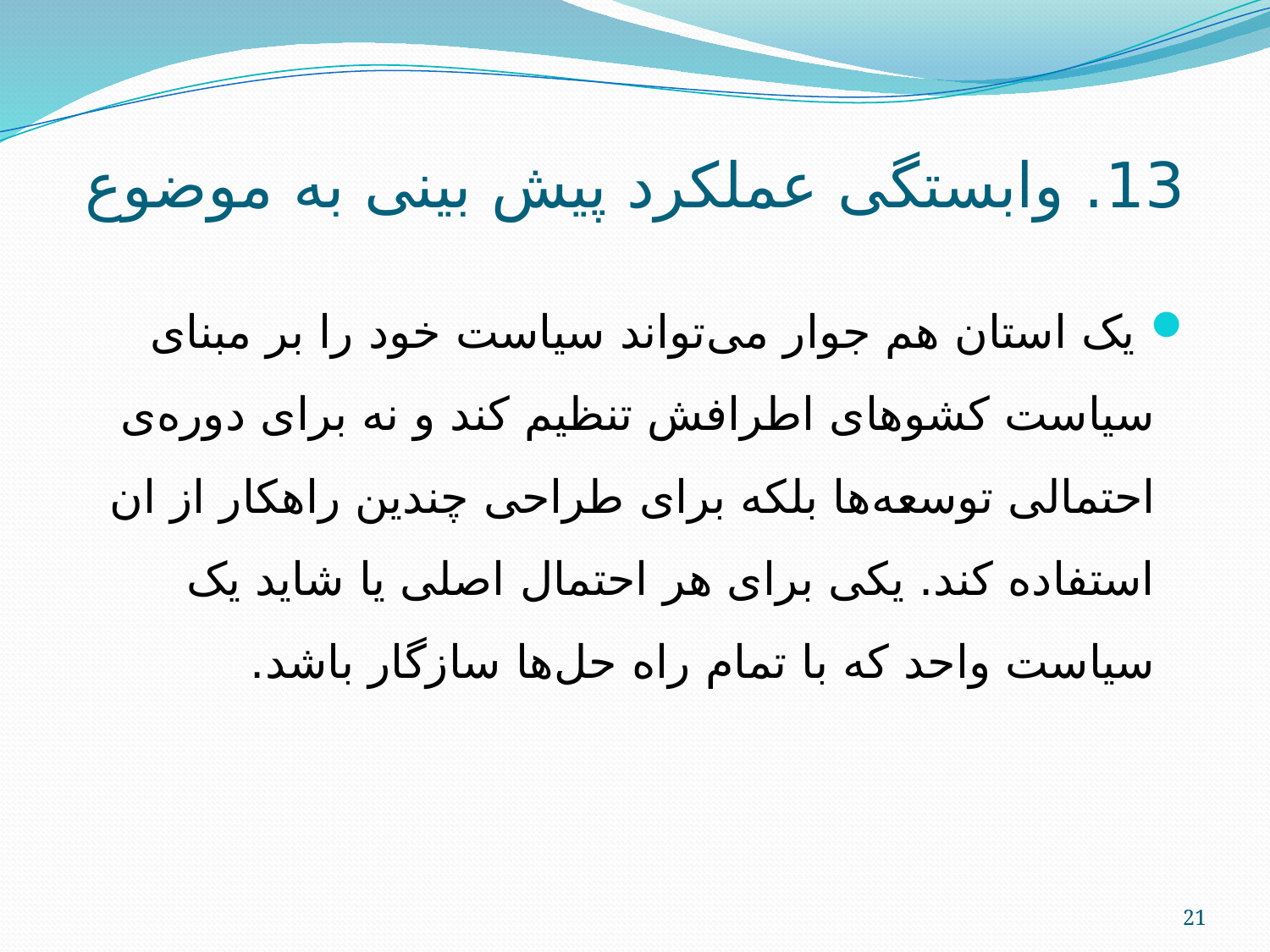

# 13. وابستگی عملکرد پیش بینی به موضوع
 یک استان هم جوار می‌تواند سیاست خود را بر مبنای سیاست کشوهای اطرافش تنظیم کند و نه برای دوره‌ی احتمالی توسعه‌ها بلکه برای طراحی چندین راهکار از ان استفاده کند. یکی برای هر احتمال اصلی یا شاید یک سیاست واحد که با تمام راه حل‌ها سازگار باشد.

21